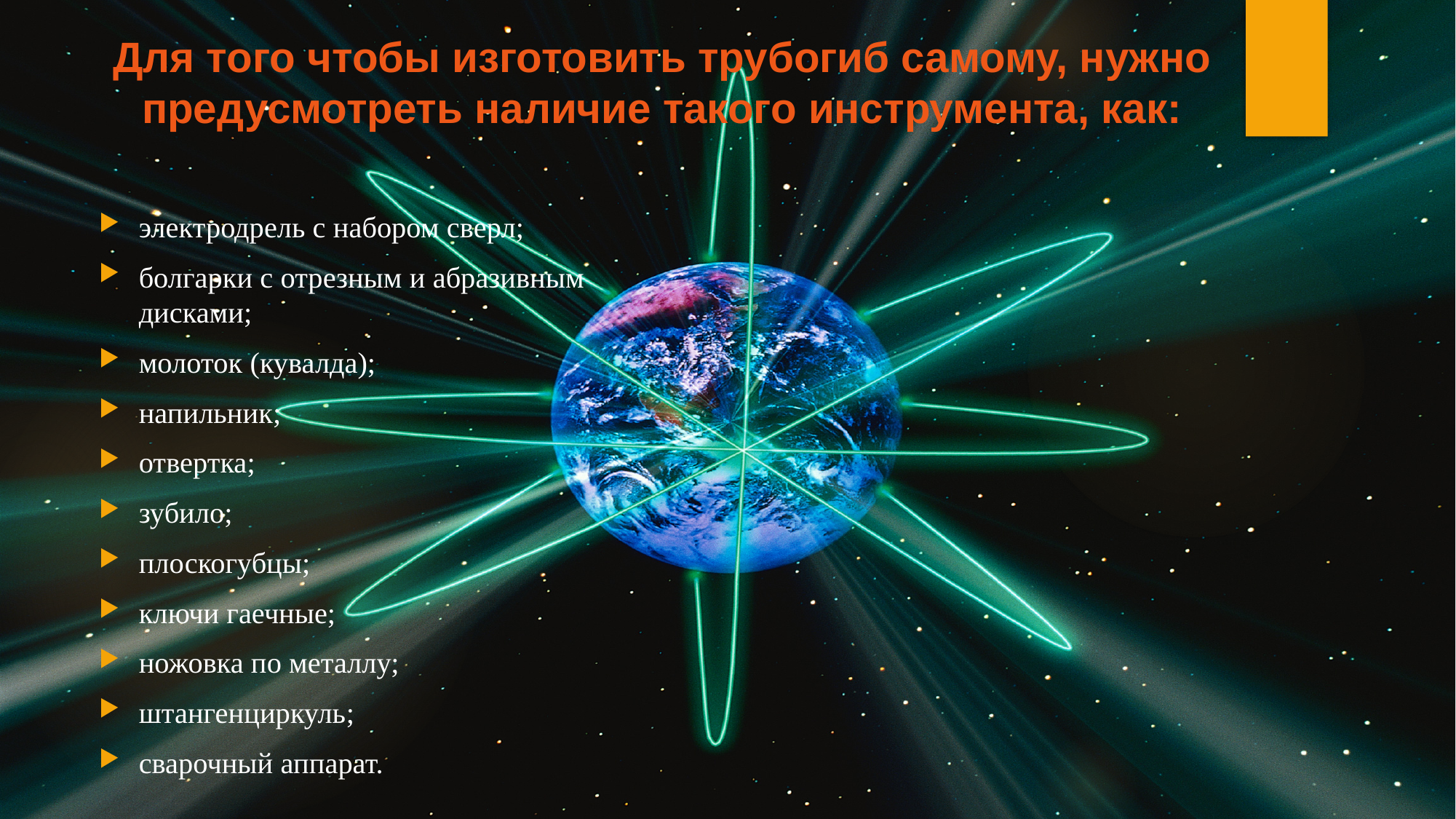

# Для того чтобы изготовить трубогиб самому, нужно предусмотреть наличие такого инструмента, как:
электродрель с набором сверл;
болгарки с отрезным и абразивным дисками;
молоток (кувалда);
напильник;
отвертка;
зубило;
плоскогубцы;
ключи гаечные;
ножовка по металлу;
штангенциркуль;
сварочный аппарат.